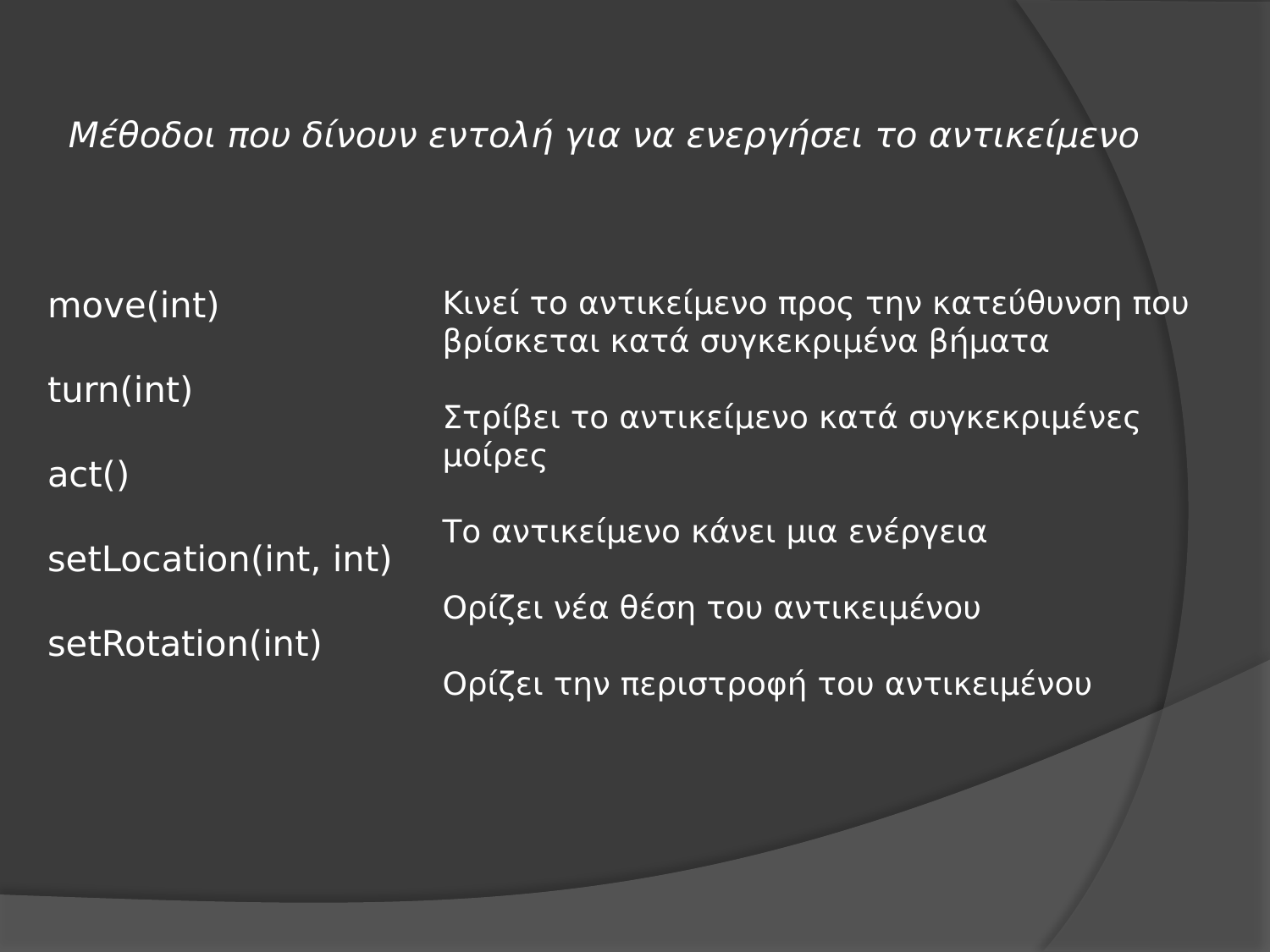

Μέθοδοι που δίνουν εντολή για να ενεργήσει το αντικείμενο
move(int)

turn(int)

act()

setLocation(int, int)
setRotation(int)
Κινεί το αντικείμενο προς την κατεύθυνση που βρίσκεται κατά συγκεκριμένα βήματα

Στρίβει το αντικείμενο κατά συγκεκριμένες μοίρες

Το αντικείμενο κάνει μια ενέργεια

Ορίζει νέα θέση του αντικειμένου

Ορίζει την περιστροφή του αντικειμένου